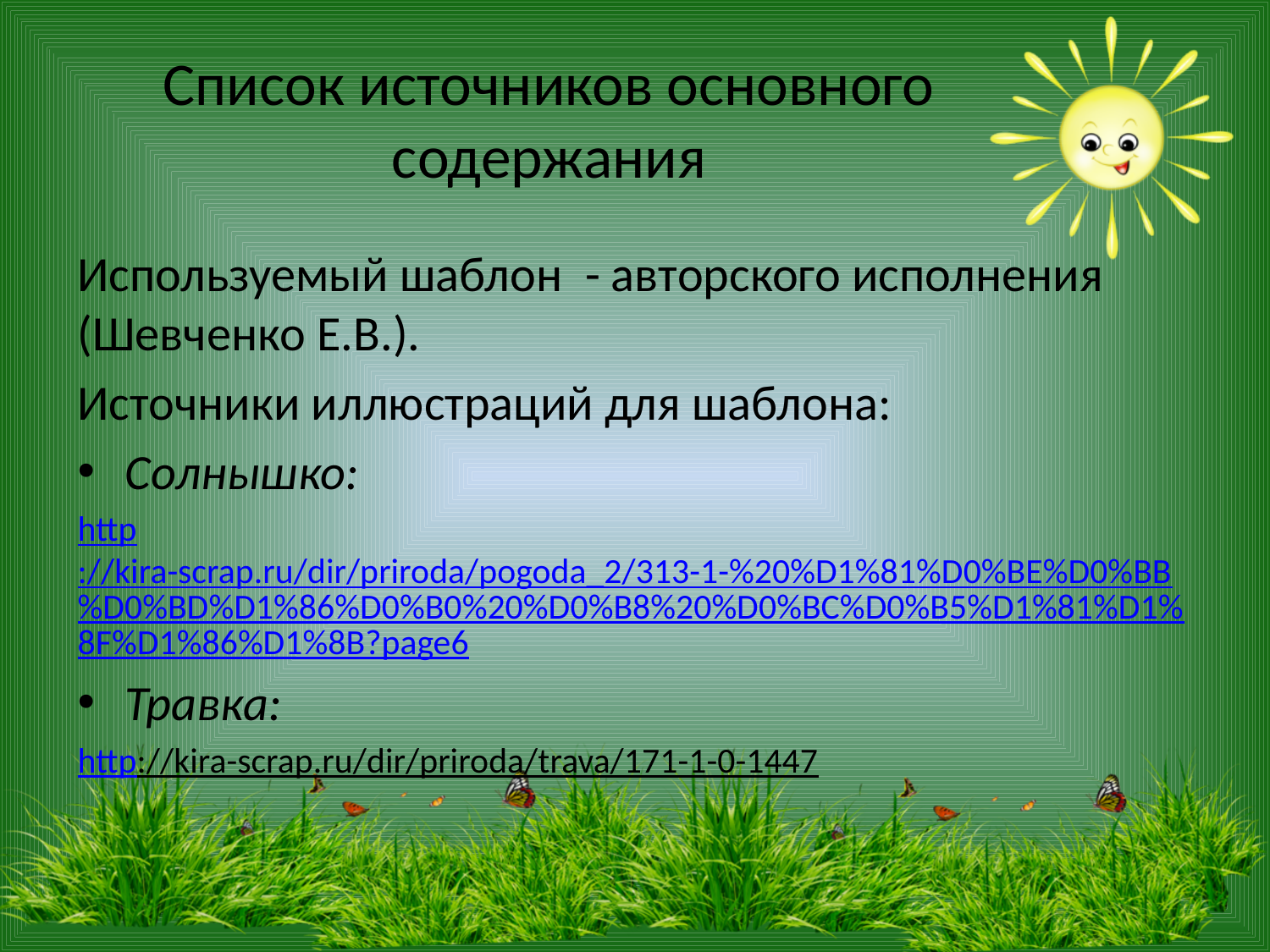

# Список источников основного содержания
Используемый шаблон  - авторского исполнения (Шевченко Е.В.).
Источники иллюстраций для шаблона:
Солнышко:
http://kira-scrap.ru/dir/priroda/pogoda_2/313-1-%20%D1%81%D0%BE%D0%BB%D0%BD%D1%86%D0%B0%20%D0%B8%20%D0%BC%D0%B5%D1%81%D1%8F%D1%86%D1%8B?page6
Травка:
http://kira-scrap.ru/dir/priroda/trava/171-1-0-1447